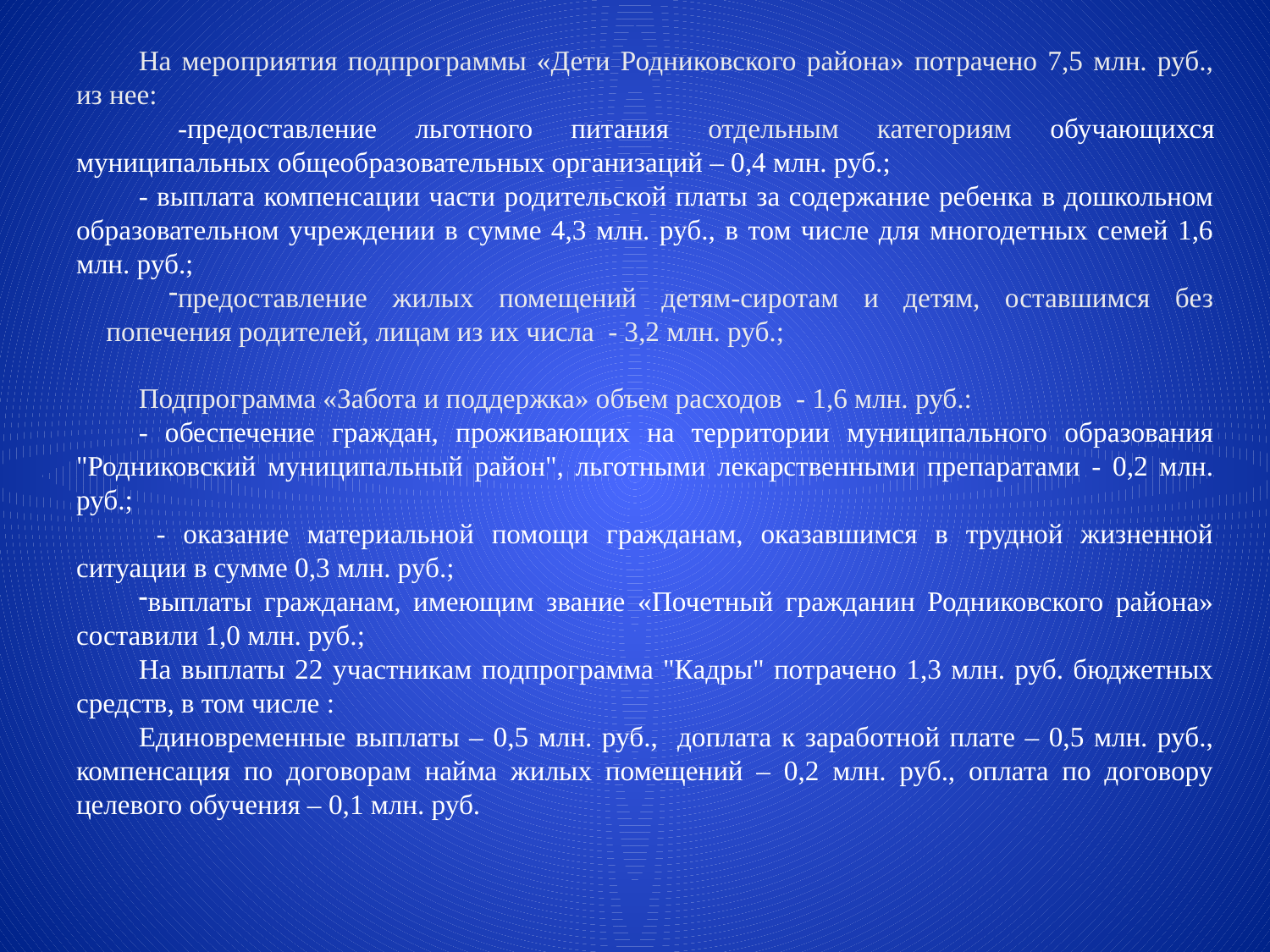

На мероприятия подпрограммы «Дети Родниковского района» потрачено 7,5 млн. руб., из нее:
 -предоставление льготного питания отдельным категориям обучающихся муниципальных общеобразовательных организаций – 0,4 млн. руб.;
- выплата компенсации части родительской платы за содержание ребенка в дошкольном образовательном учреждении в сумме 4,3 млн. руб., в том числе для многодетных семей 1,6 млн. руб.;
предоставление жилых помещений детям-сиротам и детям, оставшимся без попечения родителей, лицам из их числа  - 3,2 млн. руб.;

Подпрограмма «Забота и поддержка» объем расходов  - 1,6 млн. руб.:
- обеспечение граждан, проживающих на территории муниципального образования "Родниковский муниципальный район", льготными лекарственными препаратами - 0,2 млн. руб.;
 - оказание материальной помощи гражданам, оказавшимся в трудной жизненной ситуации в сумме 0,3 млн. руб.;
выплаты гражданам, имеющим звание «Почетный гражданин Родниковского района» составили 1,0 млн. руб.;
На выплаты 22 участникам подпрограмма "Кадры" потрачено 1,3 млн. руб. бюджетных средств, в том числе :
Единовременные выплаты – 0,5 млн. руб.,  доплата к заработной плате – 0,5 млн. руб., компенсация по договорам найма жилых помещений – 0,2 млн. руб., оплата по договору целевого обучения – 0,1 млн. руб.